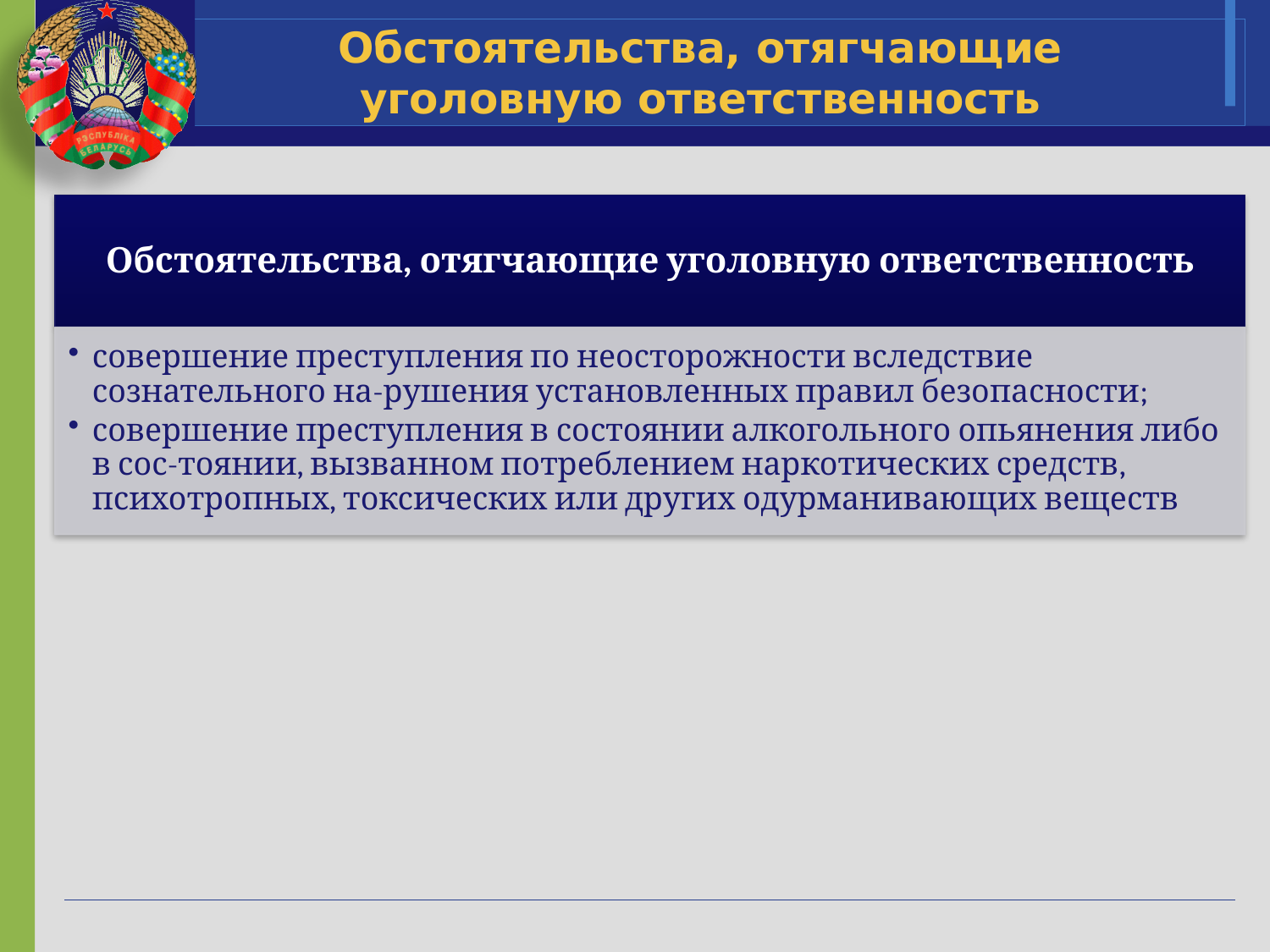

# Обстоятельства, отягчающие уголовную ответственность
Обстоятельства, отягчающие уголовную ответственность
совершение преступления по неосторожности вследствие сознательного на-рушения установленных правил безопасности;
совершение преступления в состоянии алкогольного опьянения либо в сос-тоянии, вызванном потреблением наркотических средств, психотропных, токсических или других одурманивающих веществ